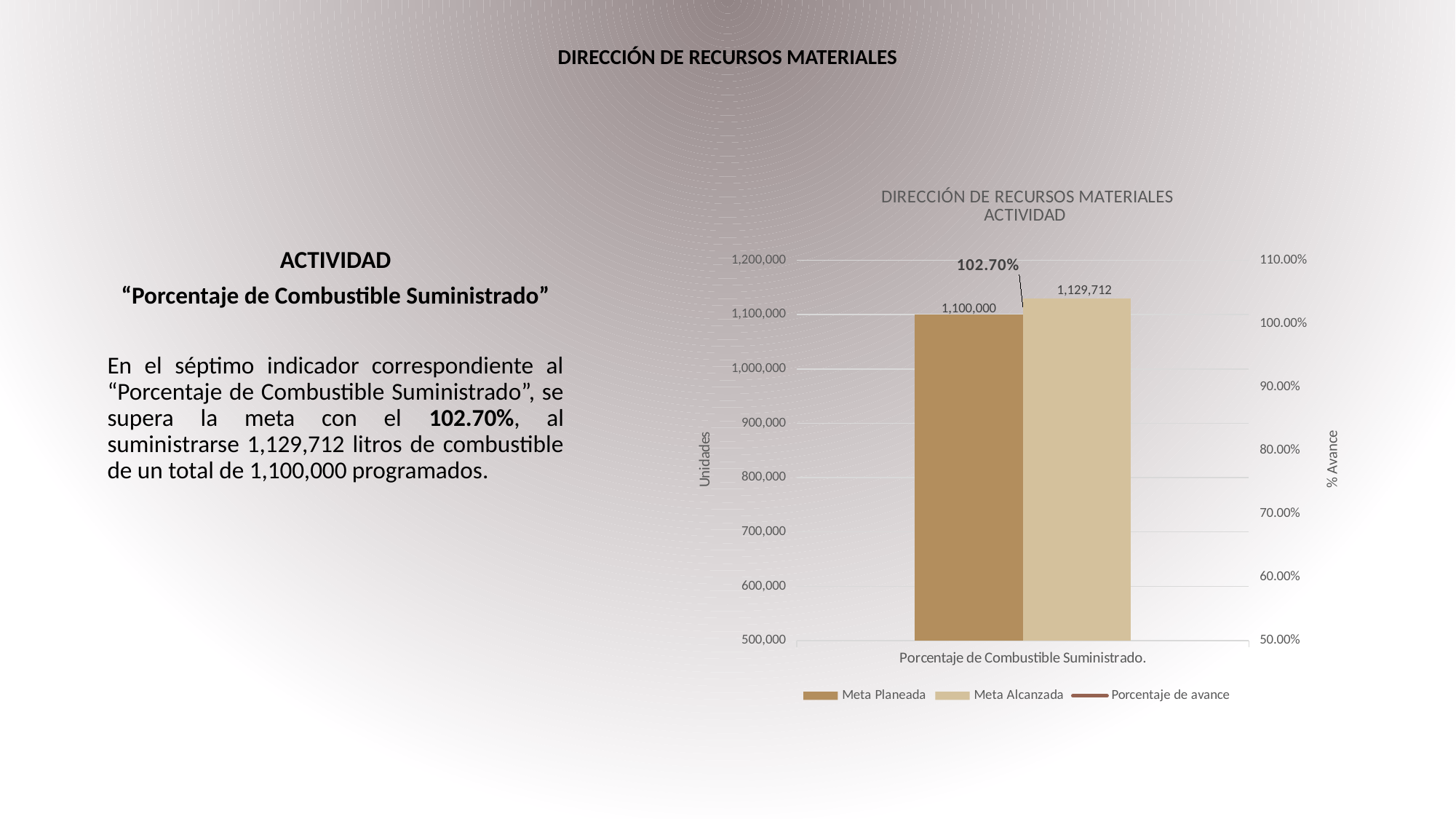

DIRECCIÓN DE RECURSOS MATERIALES

### Chart: DIRECCIÓN DE RECURSOS MATERIALES
ACTIVIDAD

| Category | Meta Planeada | Meta Alcanzada |  |
|---|---|---|---|
| Porcentaje de Combustible Suministrado. | 1100000.0 | 1129712.0 | 1.0270109090909092 |
ACTIVIDAD
“Porcentaje de Combustible Suministrado”

En el séptimo indicador correspondiente al “Porcentaje de Combustible Suministrado”, se supera la meta con el 102.70%, al suministrarse 1,129,712 litros de combustible de un total de 1,100,000 programados.